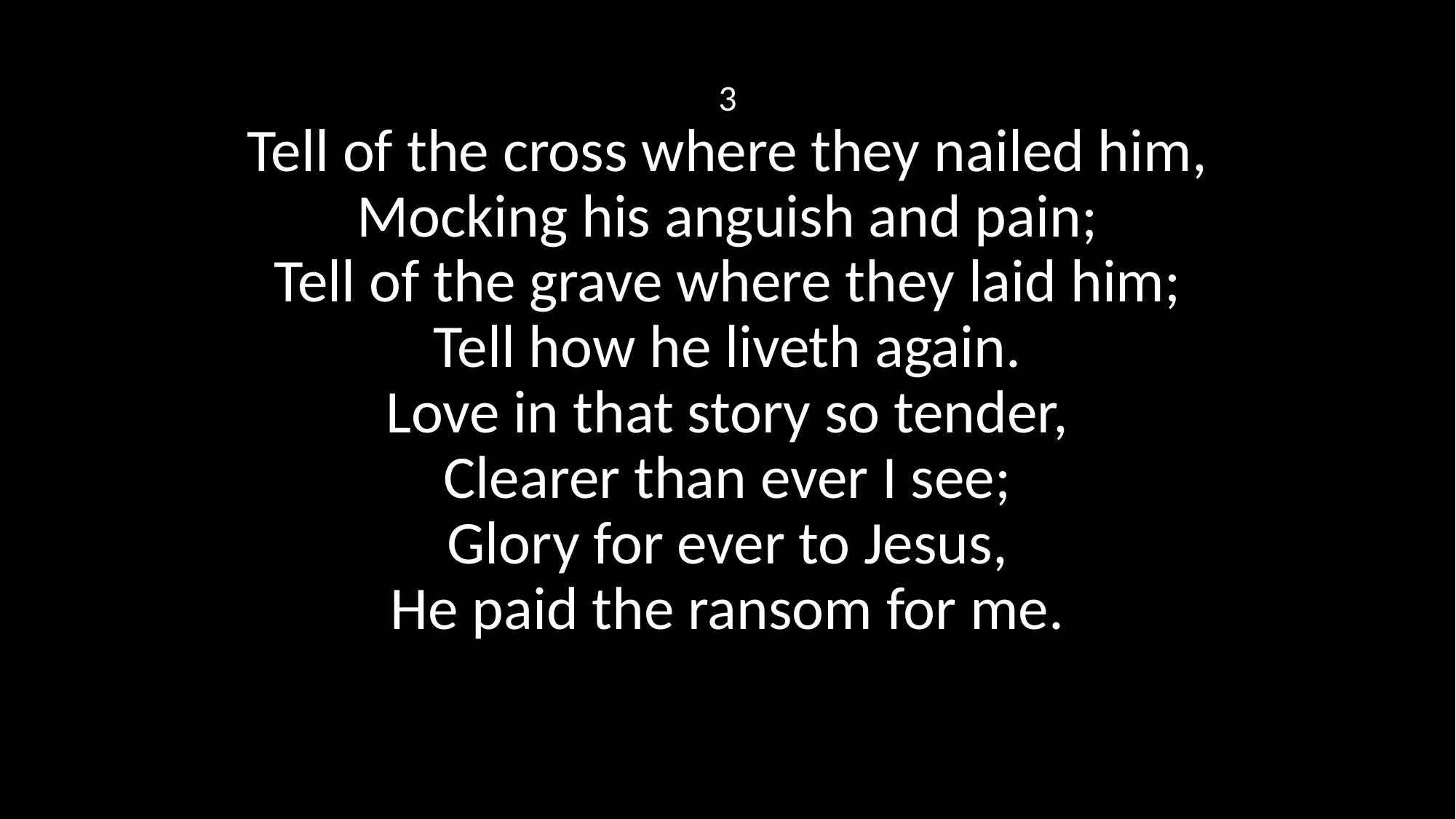

3
Tell of the cross where they nailed him,
Mocking his anguish and pain;
Tell of the grave where they laid him;
Tell how he liveth again.
Love in that story so tender,
Clearer than ever I see;
Glory for ever to Jesus,
He paid the ransom for me.